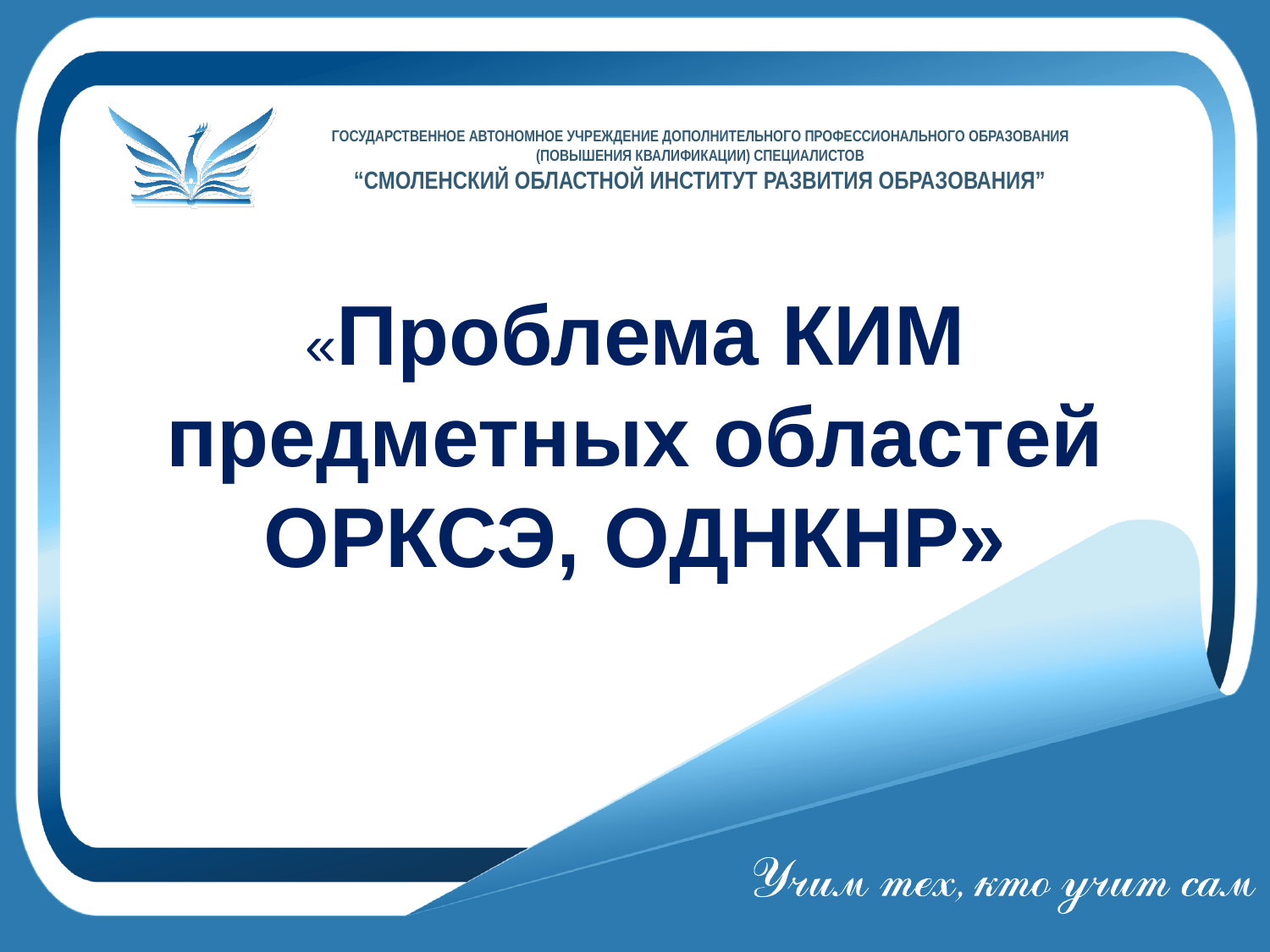

# «Проблема КИМ предметных областей ОРКСЭ, ОДНКНР»